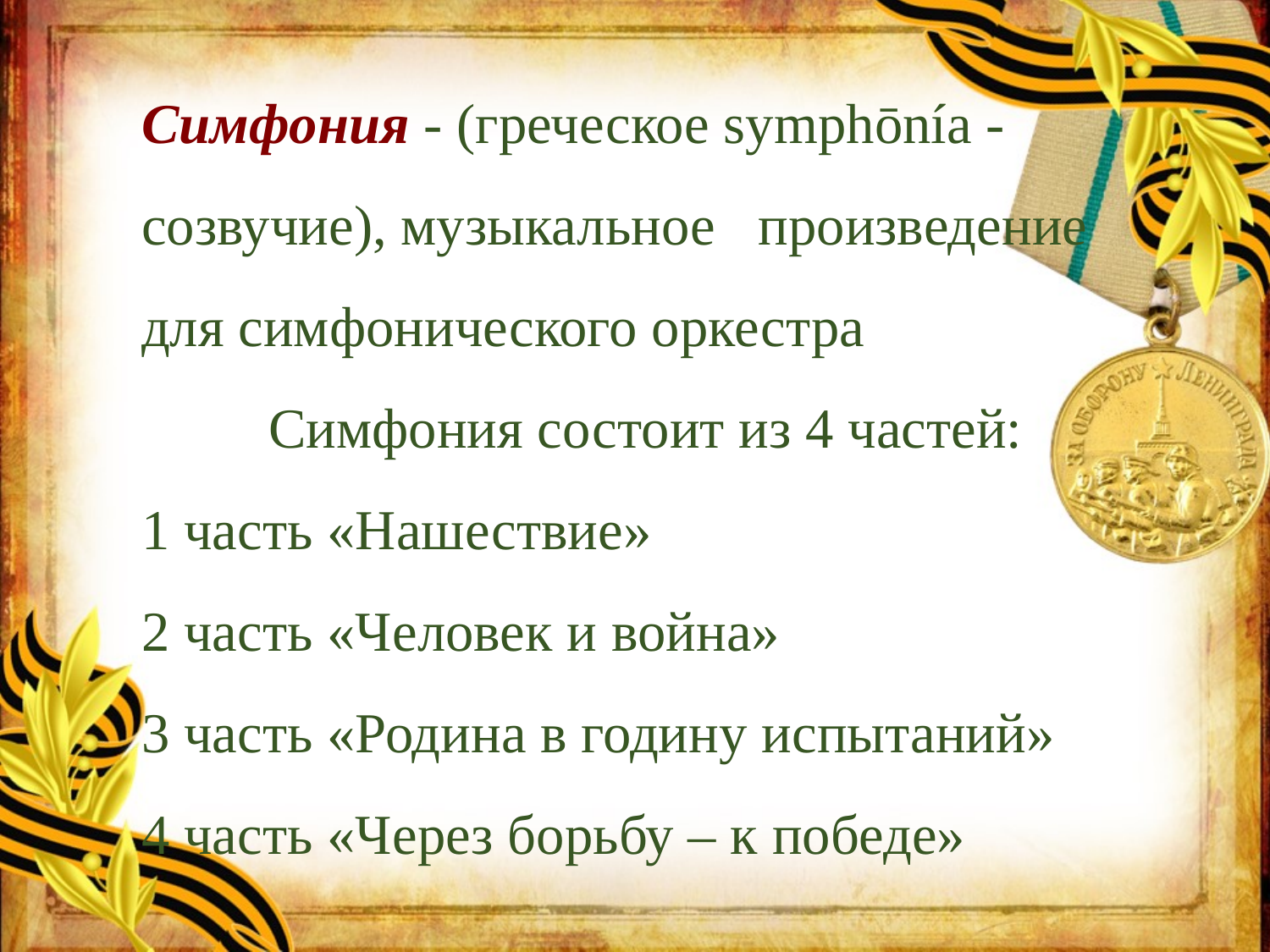

Симфония - (греческое symphōnía - созвучие), музыкальное   произведение      для симфонического оркестра
	Симфония состоит из 4 частей:
1 часть «Нашествие»
2 часть «Человек и война»
3 часть «Родина в годину испытаний»
4 часть «Через борьбу – к победе»